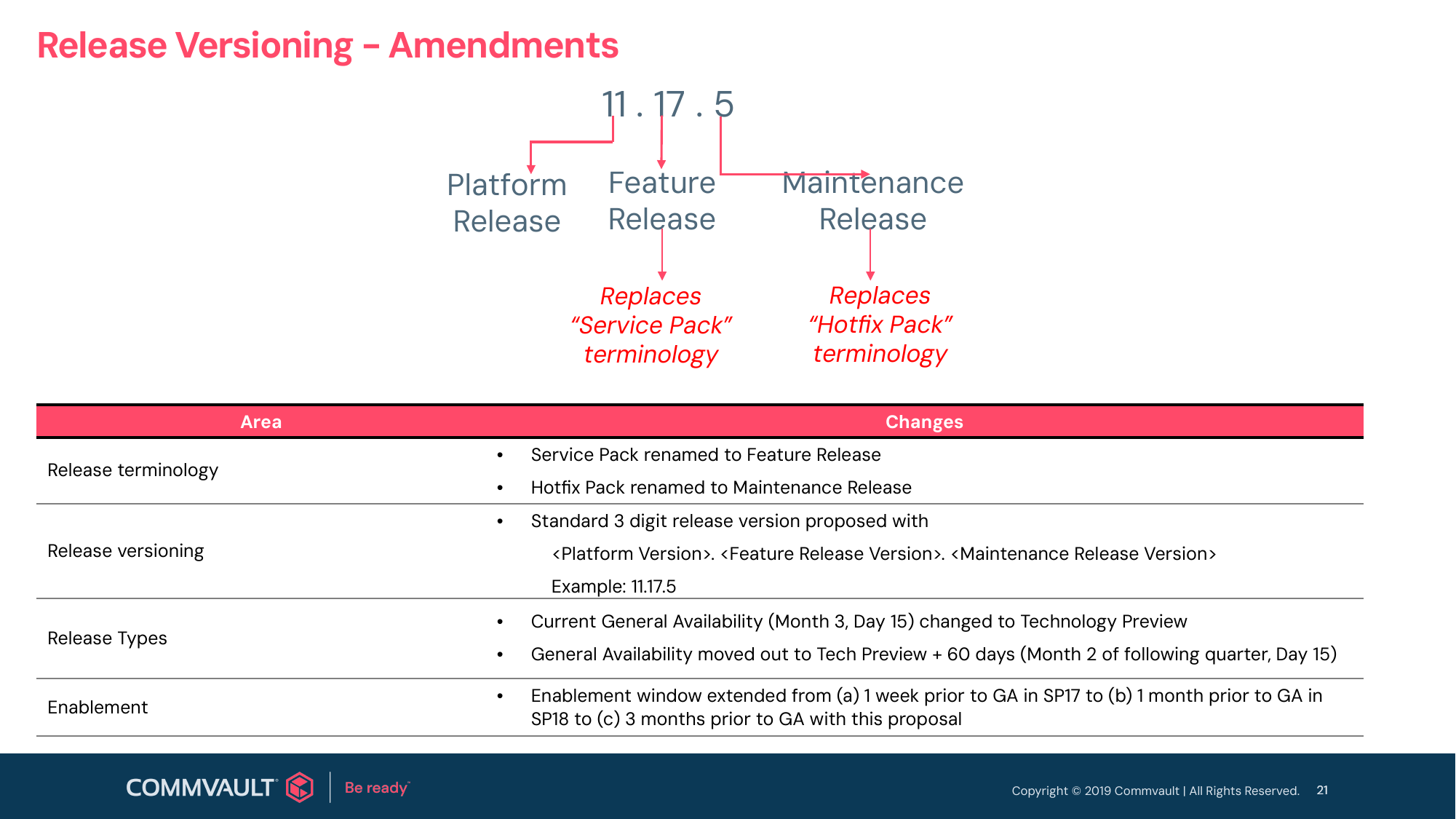

Release Versioning - Amendments
11 . 17 . 5
Feature Release
Maintenance Release
Platform Release
Replaces “Hotfix Pack” terminology
Replaces “Service Pack” terminology
| Area | Changes |
| --- | --- |
| Release terminology | Service Pack renamed to Feature Release Hotfix Pack renamed to Maintenance Release |
| Release versioning | Standard 3 digit release version proposed with <Platform Version>. <Feature Release Version>. <Maintenance Release Version> Example: 11.17.5 |
| Release Types | Current General Availability (Month 3, Day 15) changed to Technology Preview General Availability moved out to Tech Preview + 60 days (Month 2 of following quarter, Day 15) |
| Enablement | Enablement window extended from (a) 1 week prior to GA in SP17 to (b) 1 month prior to GA in SP18 to (c) 3 months prior to GA with this proposal |
21
21